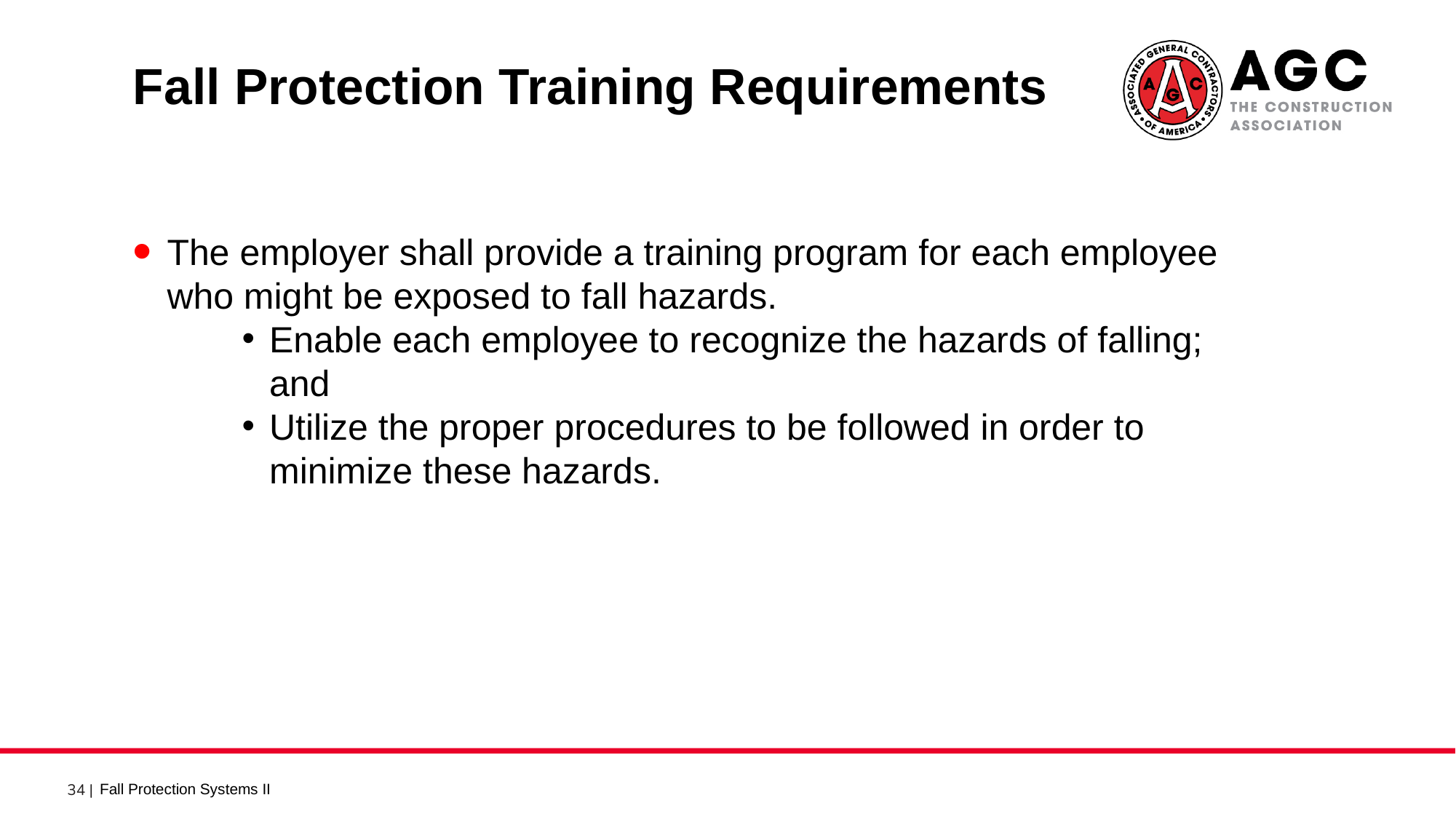

Fall Protection Training Requirements 1
The employer shall provide a training program for each employee who might be exposed to fall hazards.
Enable each employee to recognize the hazards of falling; and
Utilize the proper procedures to be followed in order to minimize these hazards.

Fall Protection Systems II